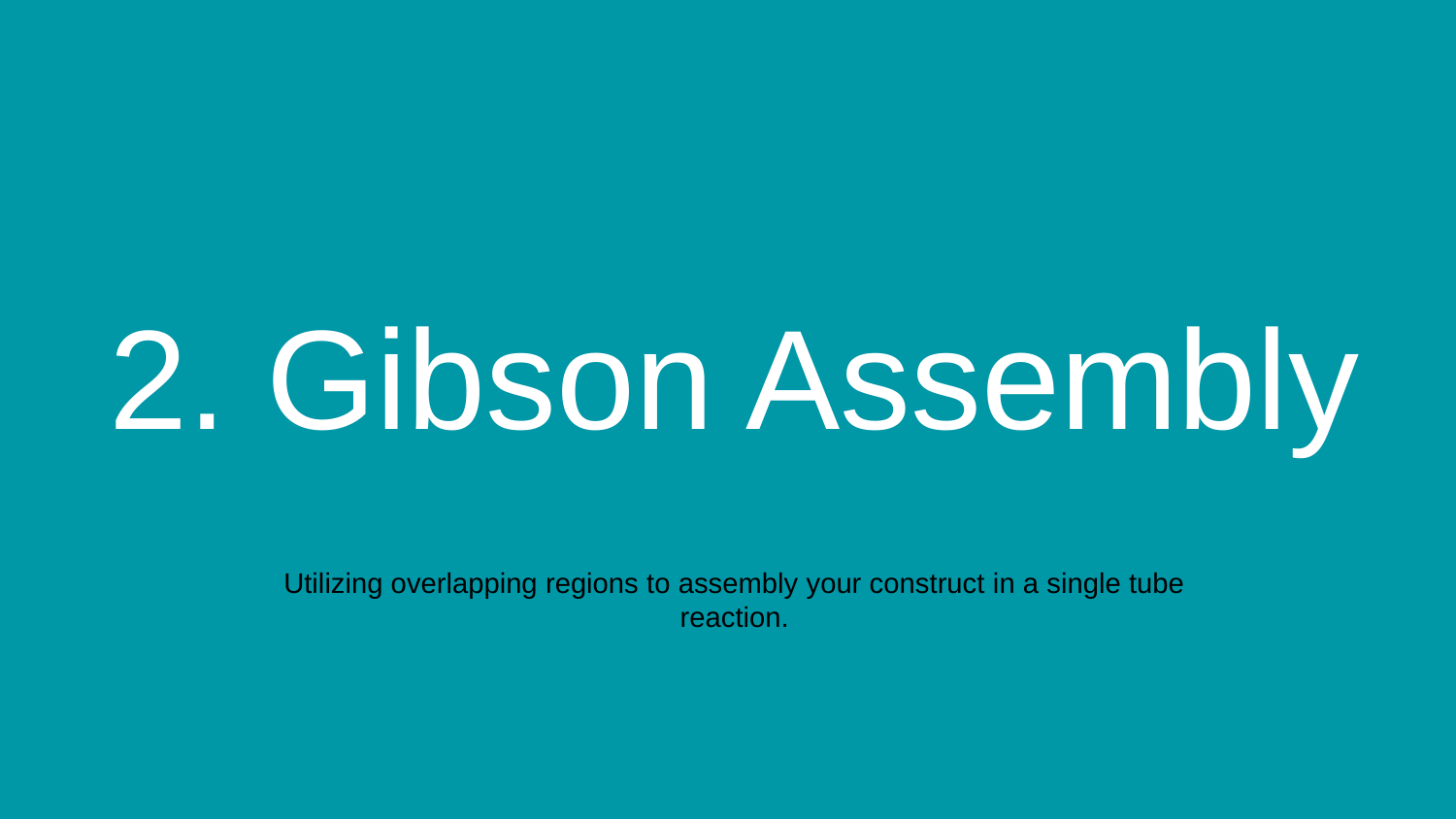

2. Gibson Assembly
Utilizing overlapping regions to assembly your construct in a single tube reaction.